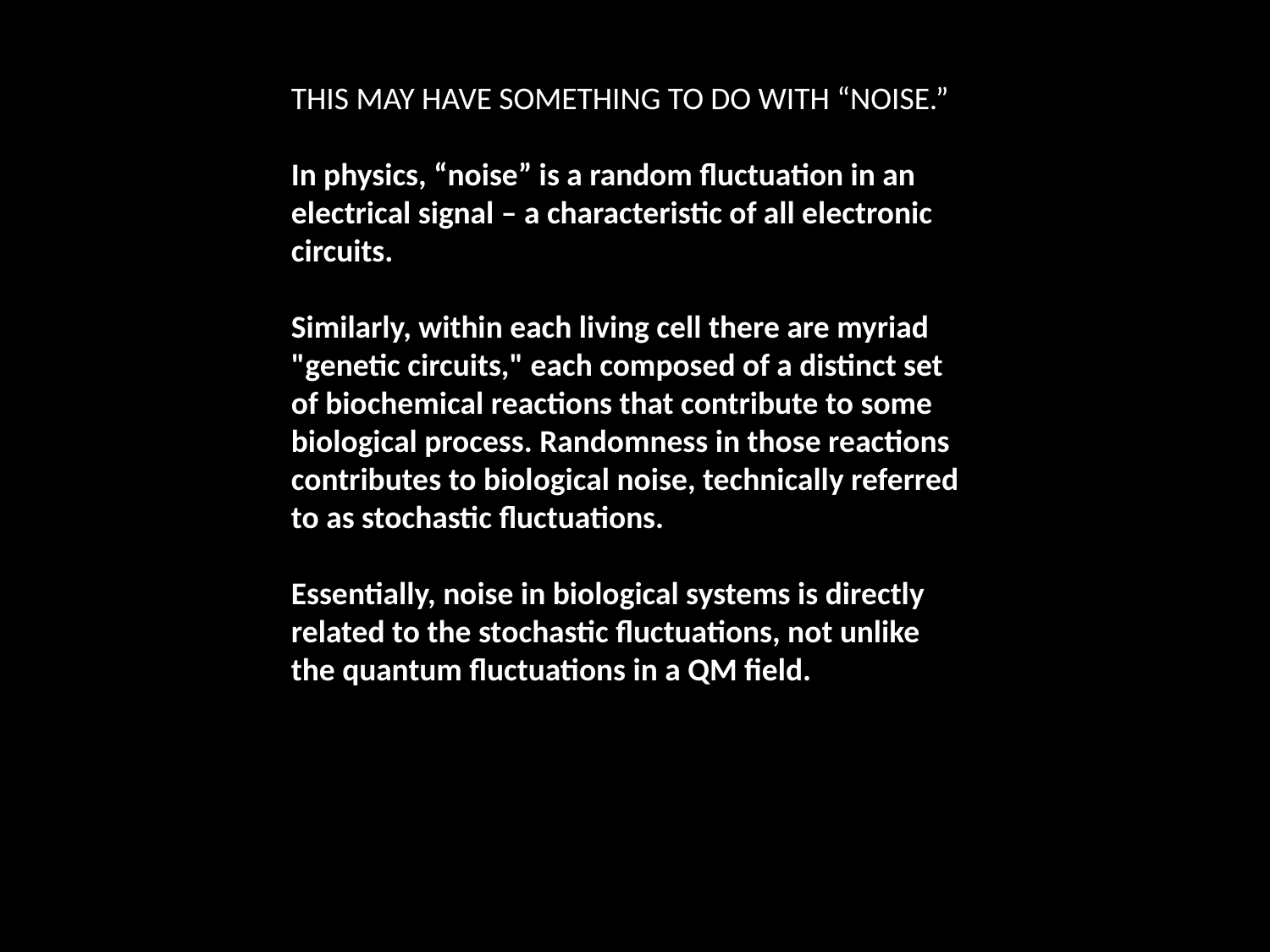

THIS MAY HAVE SOMETHING TO DO WITH “NOISE.”

In physics, “noise” is a random fluctuation in an electrical signal – a characteristic of all electronic circuits.

Similarly, within each living cell there are myriad "genetic circuits," each composed of a distinct set of biochemical reactions that contribute to some biological process. Randomness in those reactions contributes to biological noise, technically referred to as stochastic fluctuations.

Essentially, noise in biological systems is directly related to the stochastic fluctuations, not unlike the quantum fluctuations in a QM field.